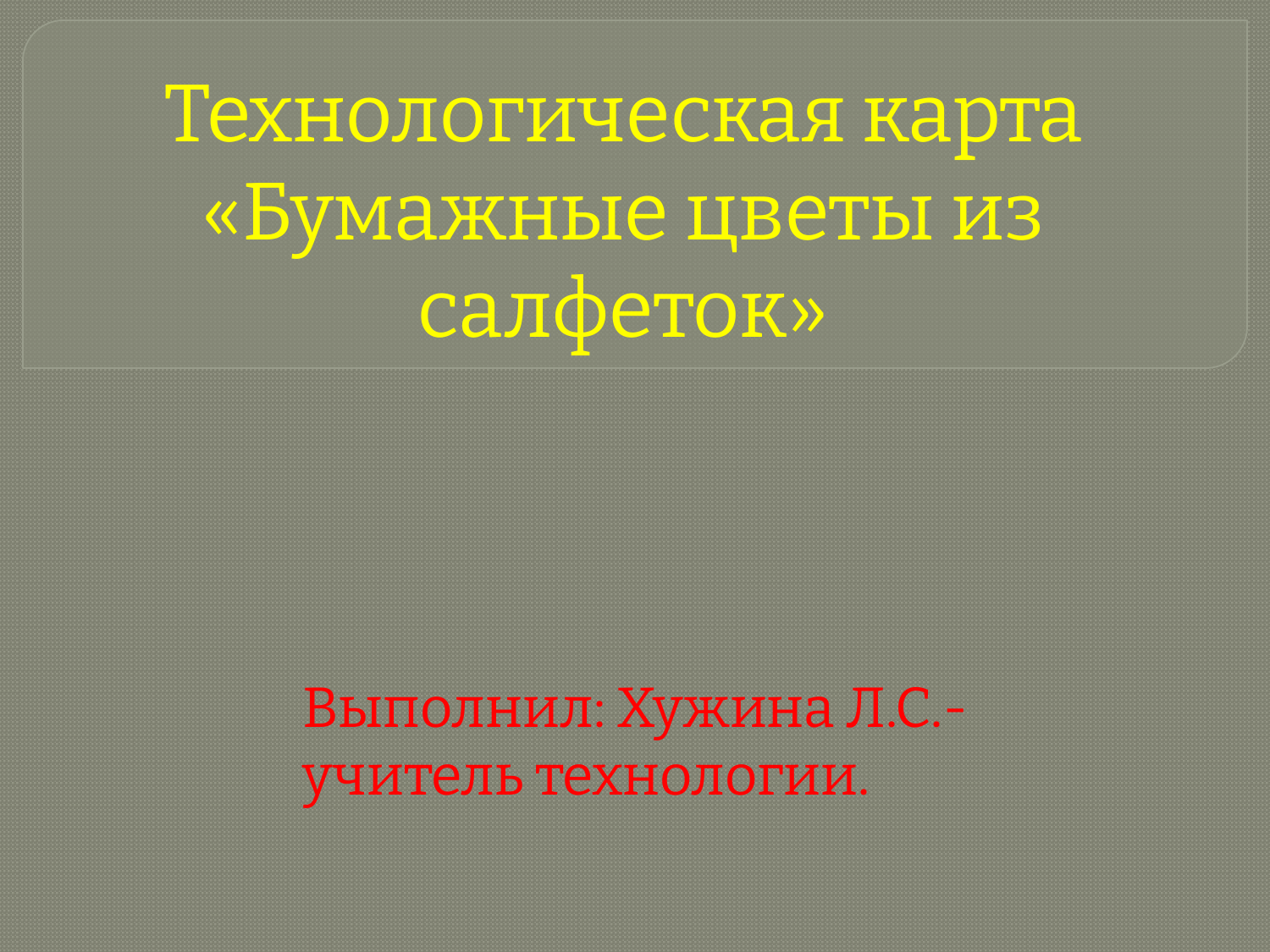

# Технологическая карта «Бумажные цветы из салфеток»
Выполнил: Хужина Л.С.-
учитель технологии.